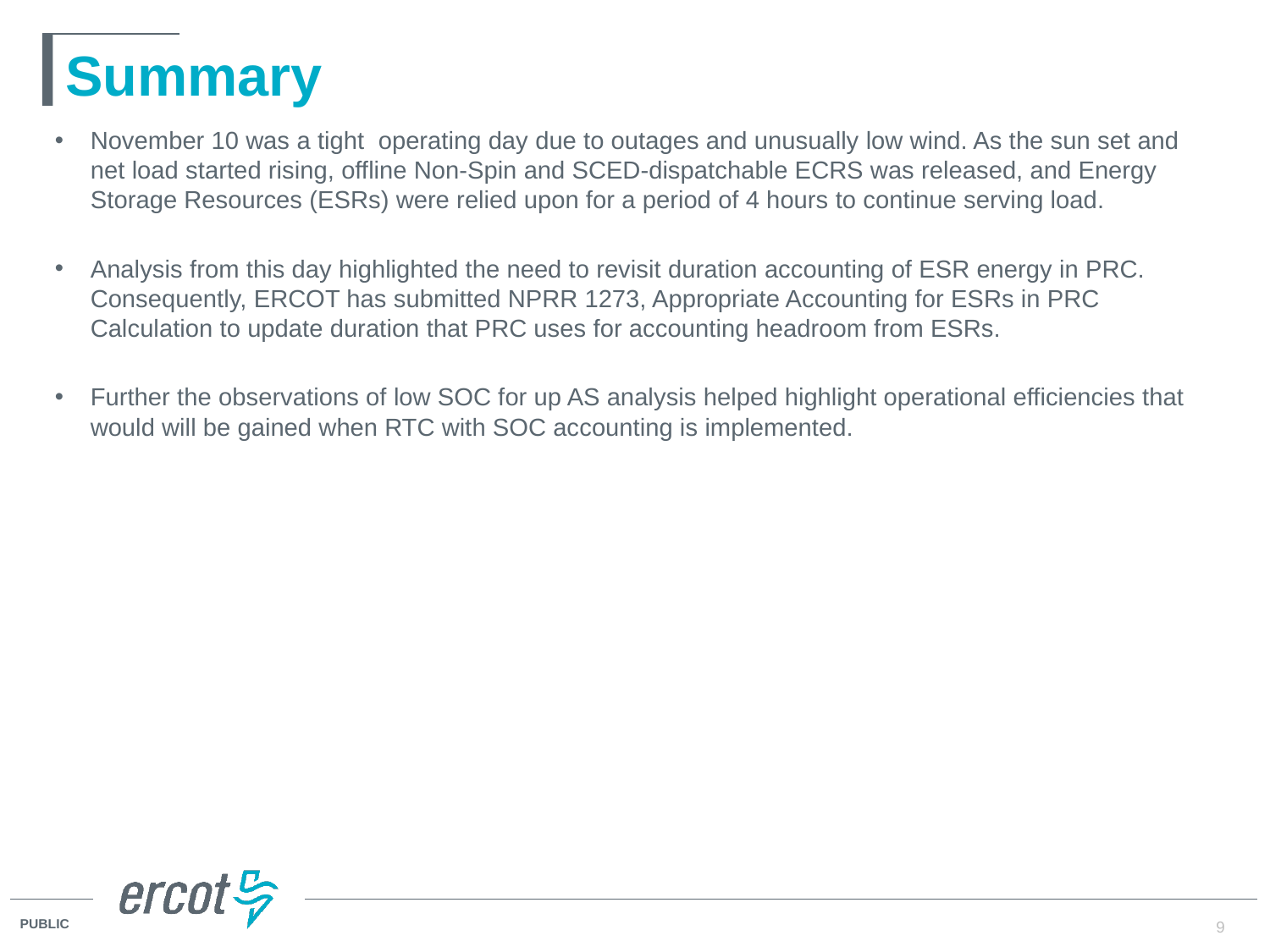

# Summary
November 10 was a tight  operating day due to outages and unusually low wind. As the sun set and net load started rising, offline Non-Spin and SCED-dispatchable ECRS was released, and Energy Storage Resources (ESRs) were relied upon for a period of 4 hours to continue serving load.

Analysis from this day highlighted the need to revisit duration accounting of ESR energy in PRC. Consequently, ERCOT has submitted NPRR 1273, Appropriate Accounting for ESRs in PRC Calculation to update duration that PRC uses for accounting headroom from ESRs.

Further the observations of low SOC for up AS analysis helped highlight operational efficiencies that would will be gained when RTC with SOC accounting is implemented.
9